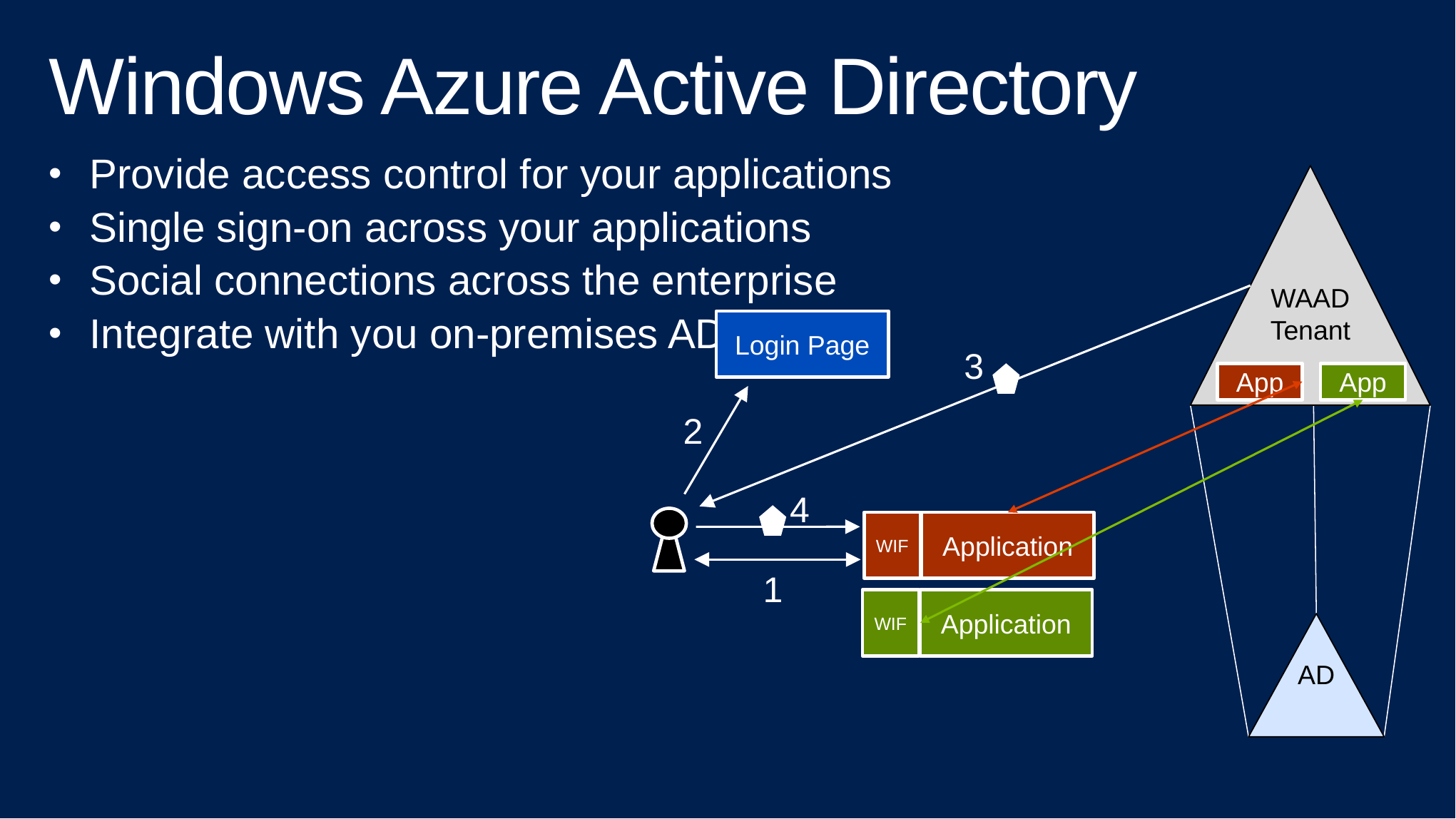

# Windows Azure Active Directory
Provide access control for your applications
Single sign-on across your applications
Social connections across the enterprise
Integrate with you on-premises AD
WAAD
Tenant

3

Login Page
App
WIF
Application
App
WIF
Application
2
4

1
AD